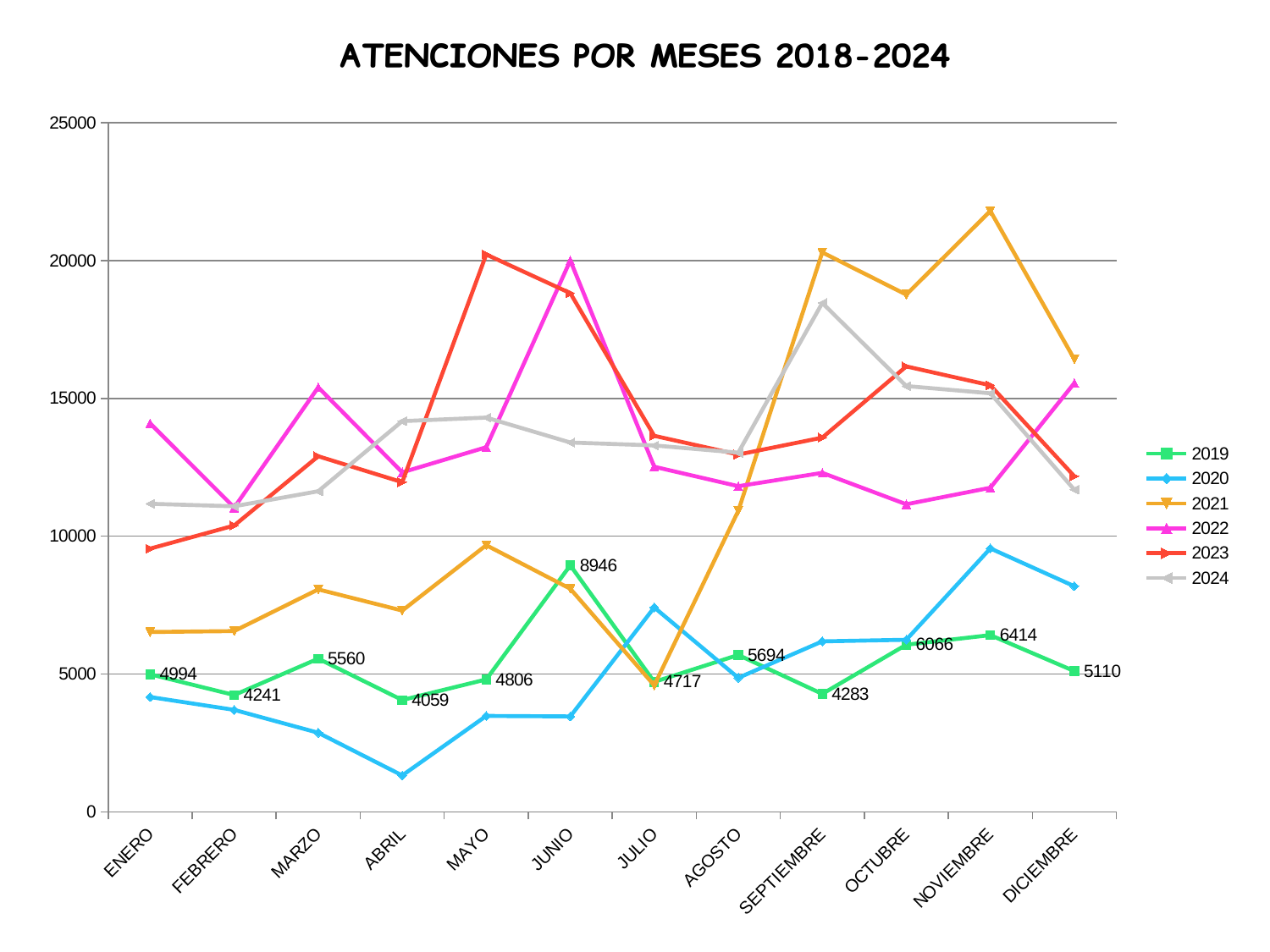

ATENCIONES POR MESES 2018-2024

### Chart

| Category | 2019 | 2020 | 2021 | 2022 | 2023 | 2024 |
|---|---|---|---|---|---|---|
| ENERO | 4994.0 | 4168.0 | 6526.0 | 14095.0 | 9553.0 | 11181.0 |
| FEBRERO | 4241.0 | 3702.0 | 6561.0 | 11043.0 | 10390.0 | 11090.0 |
| MARZO | 5560.0 | 2873.0 | 8073.0 | 15404.0 | 12905.0 | 11636.0 |
| ABRIL | 4059.0 | 1325.0 | 7305.0 | 12320.0 | 11964.0 | 14179.0 |
| MAYO | 4806.0 | 3483.0 | 9676.0 | 13233.0 | 20224.0 | 14308.0 |
| JUNIO | 8946.0 | 3465.0 | 8096.0 | 20006.0 | 18822.0 | 13402.0 |
| JULIO | 4717.0 | 7419.0 | 4590.0 | 12523.0 | 13646.0 | 13298.0 |
| AGOSTO | 5694.0 | 4864.0 | 10925.0 | 11819.0 | 12965.0 | 13035.0 |
| SEPTIEMBRE | 4283.0 | 6188.0 | 20299.0 | 12302.0 | 13580.0 | 18465.0 |
| OCTUBRE | 6066.0 | 6246.0 | 18767.0 | 11163.0 | 16163.0 | 15452.0 |
| NOVIEMBRE | 6414.0 | 9559.0 | 21802.0 | 11763.0 | 15478.0 | 15189.0 |
| DICIEMBRE | 5110.0 | 8187.0 | 16424.0 | 15559.0 | 12178.0 | 11689.0 |